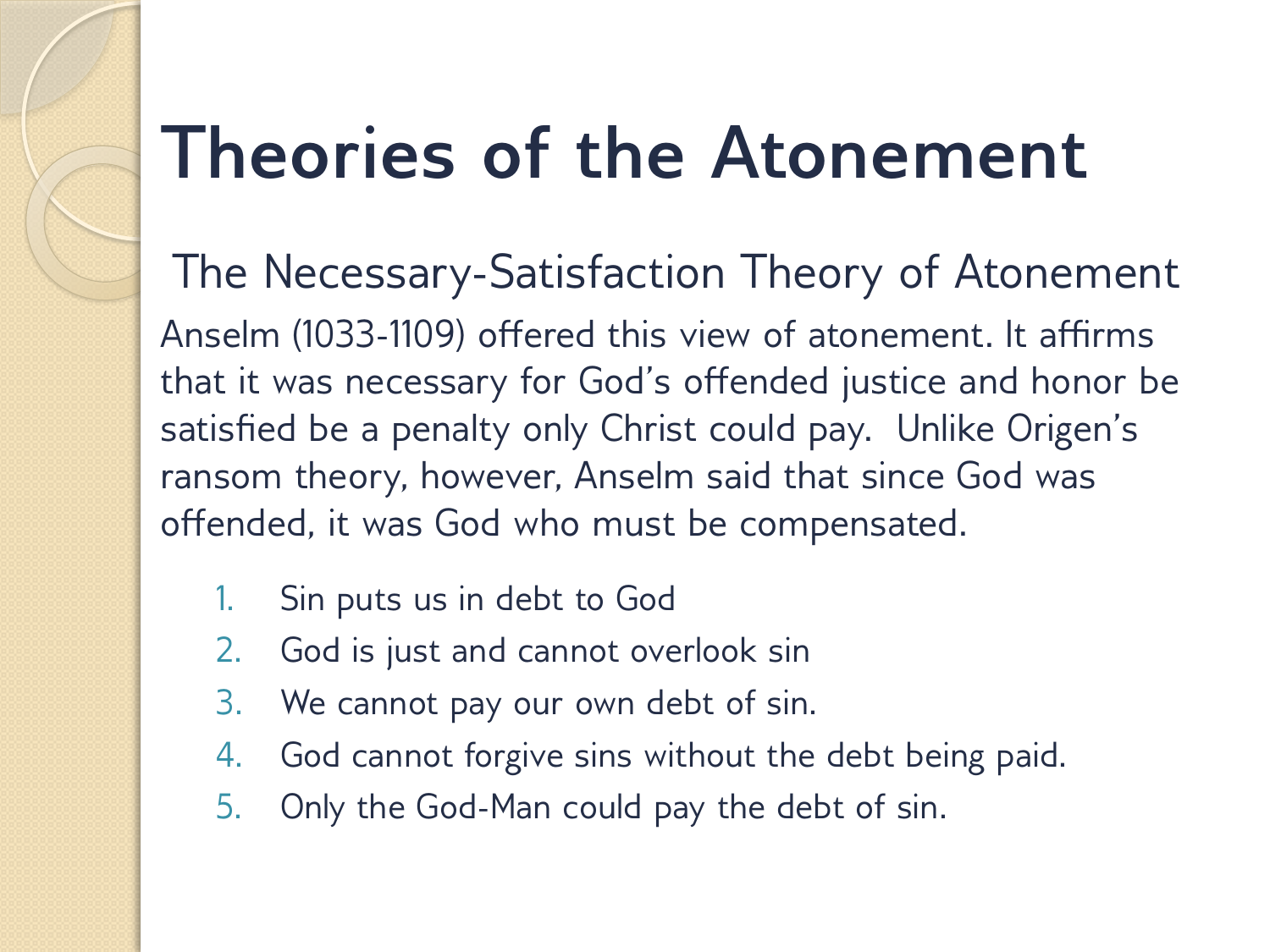

# Theories of the Atonement
The Necessary-Satisfaction Theory of Atonement
Anselm (1033-1109) offered this view of atonement. It affirms that it was necessary for God’s offended justice and honor be satisfied be a penalty only Christ could pay.  Unlike Origen’s ransom theory, however, Anselm said that since God was offended, it was God who must be compensated.

Sin puts us in debt to God
God is just and cannot overlook sin
We cannot pay our own debt of sin.
God cannot forgive sins without the debt being paid.
Only the God-Man could pay the debt of sin.